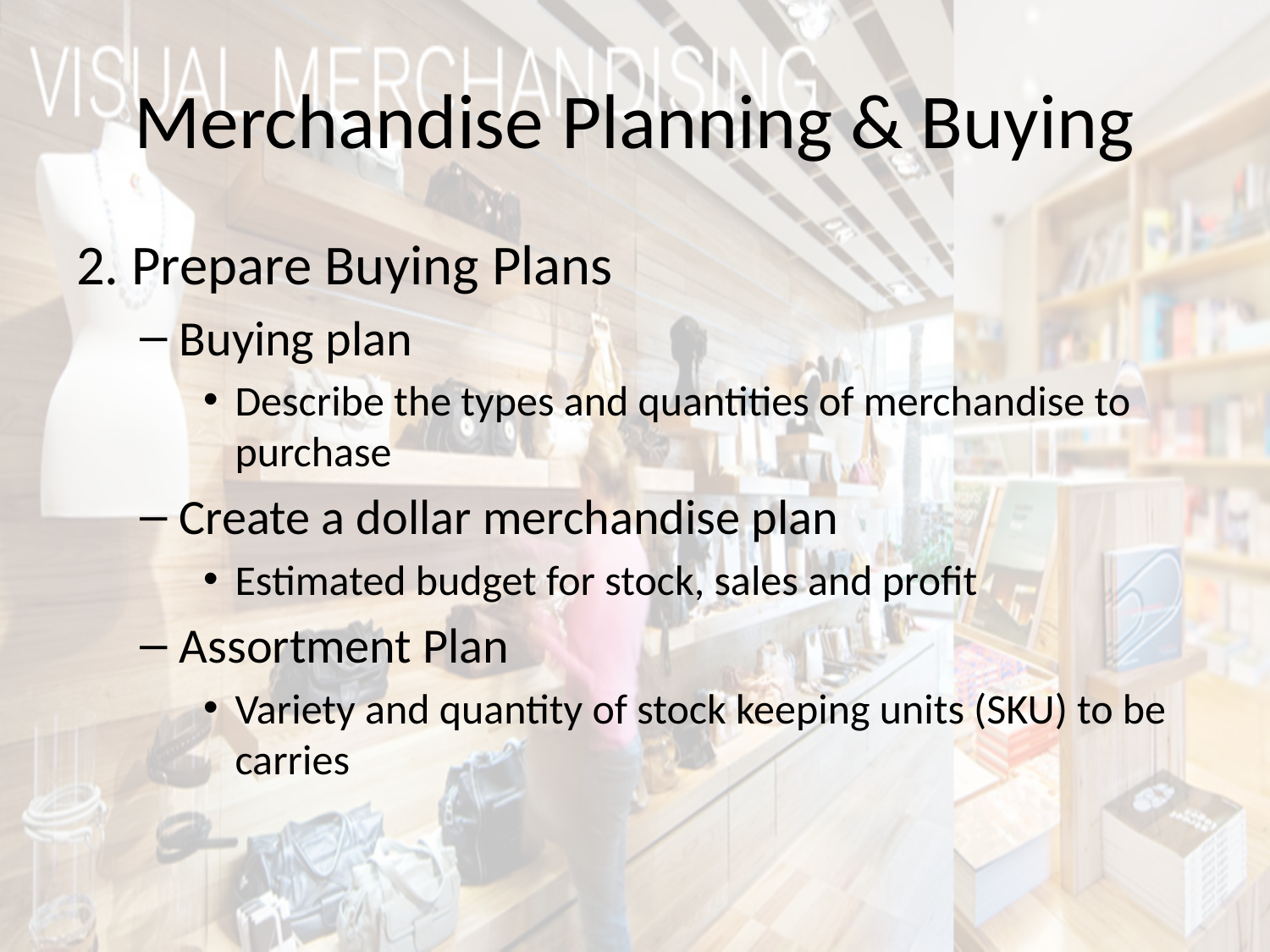

# Merchandise Planning & Buying
2. Prepare Buying Plans
Buying plan
Describe the types and quantities of merchandise to purchase
Create a dollar merchandise plan
Estimated budget for stock, sales and profit
Assortment Plan
Variety and quantity of stock keeping units (SKU) to be carries